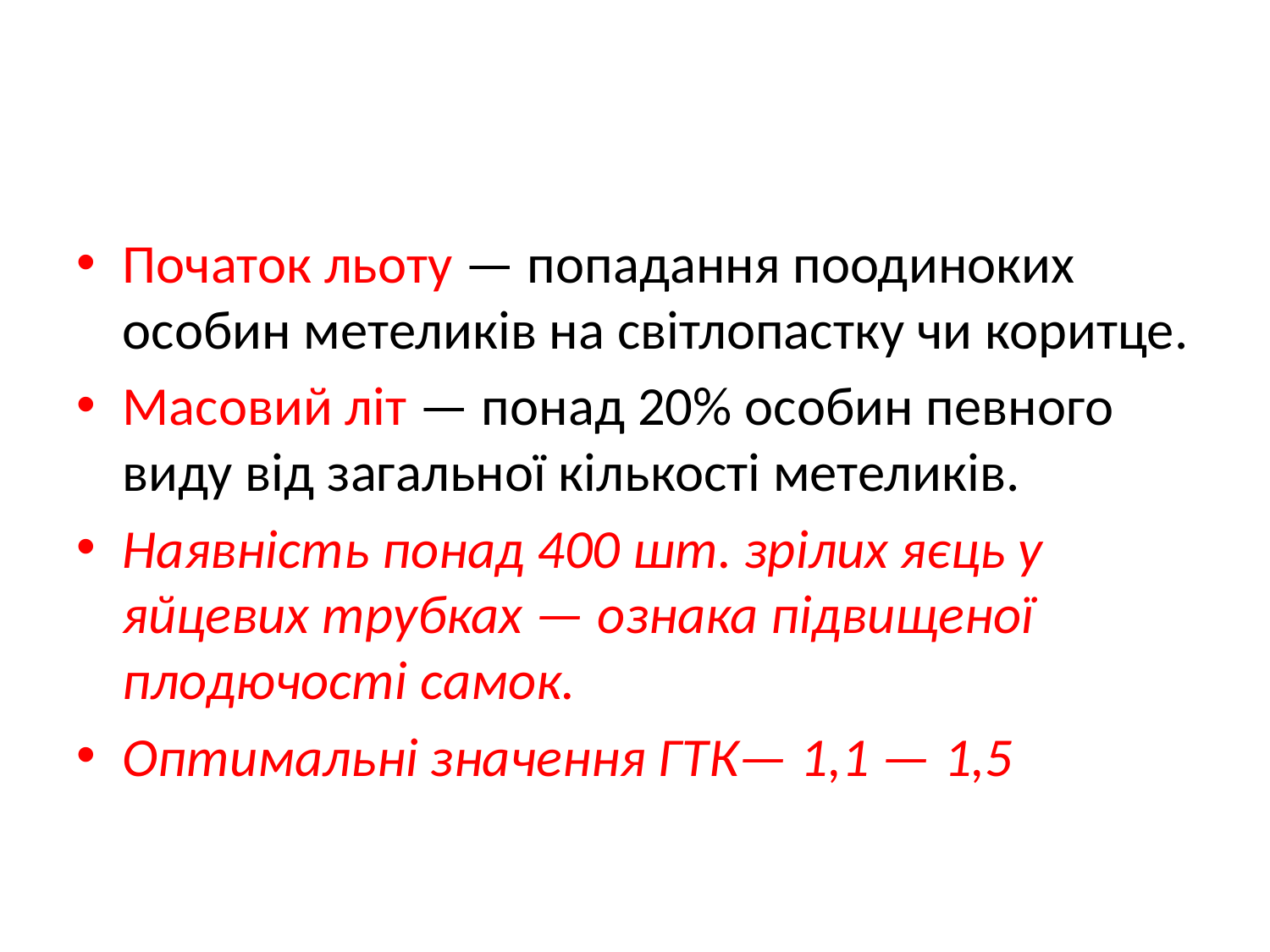

#
Початок льоту — попадання поодиноких особин метеликів на світлопастку чи коритце.
Масовий літ — понад 20% особин певного виду від загальної кількості метеликів.
Наявність понад 400 шт. зрілих яєць у яйцевих трубках — ознака підвищеної плодючості самок.
Оптимальні значення ГТК— 1,1 — 1,5